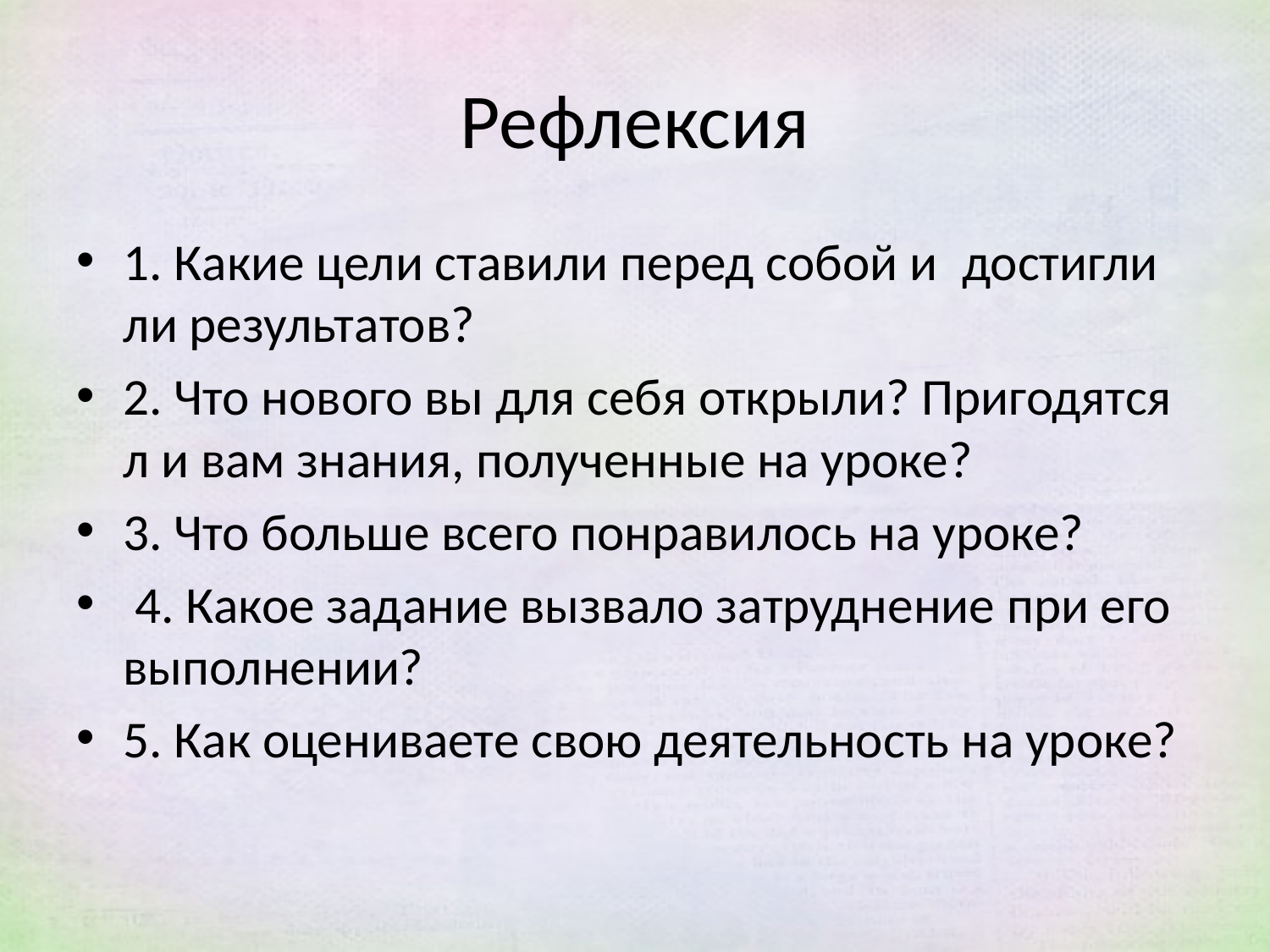

# Рефлексия
1. Какие цели ставили перед собой и  достигли ли результатов?
2. Что нового вы для себя открыли? Пригодятся л и вам знания, полученные на уроке?
3. Что больше всего понравилось на уроке?
 4. Какое задание вызвало затруднение при его выполнении?
5. Как оцениваете свою деятельность на уроке?